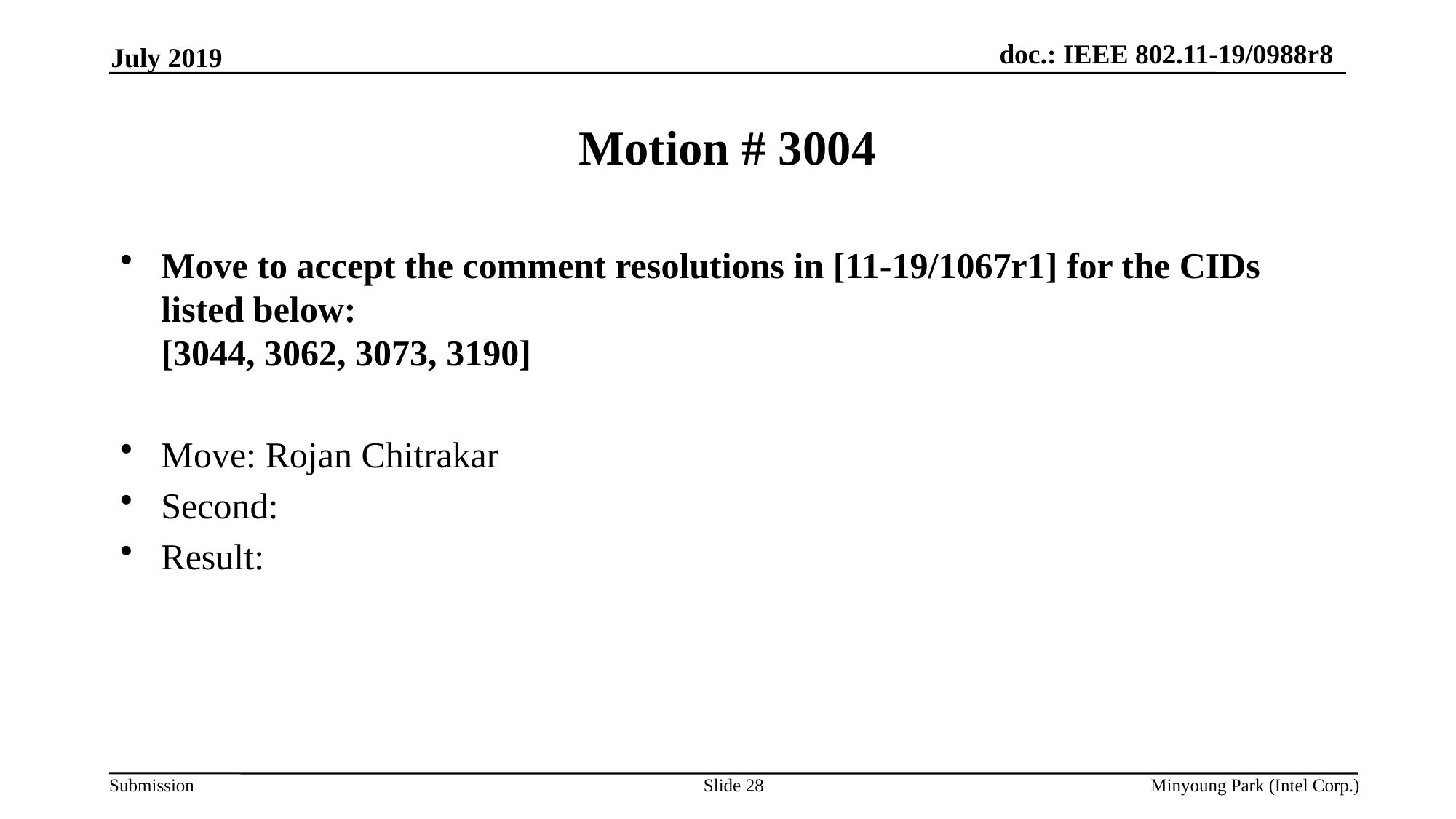

July 2019
# Motion # 3004
Move to accept the comment resolutions in [11-19/1067r1] for the CIDs listed below:
[3044, 3062, 3073, 3190]

Move: Rojan Chitrakar
Second:
Result:

Slide 28
Minyoung Park (Intel Corp.)